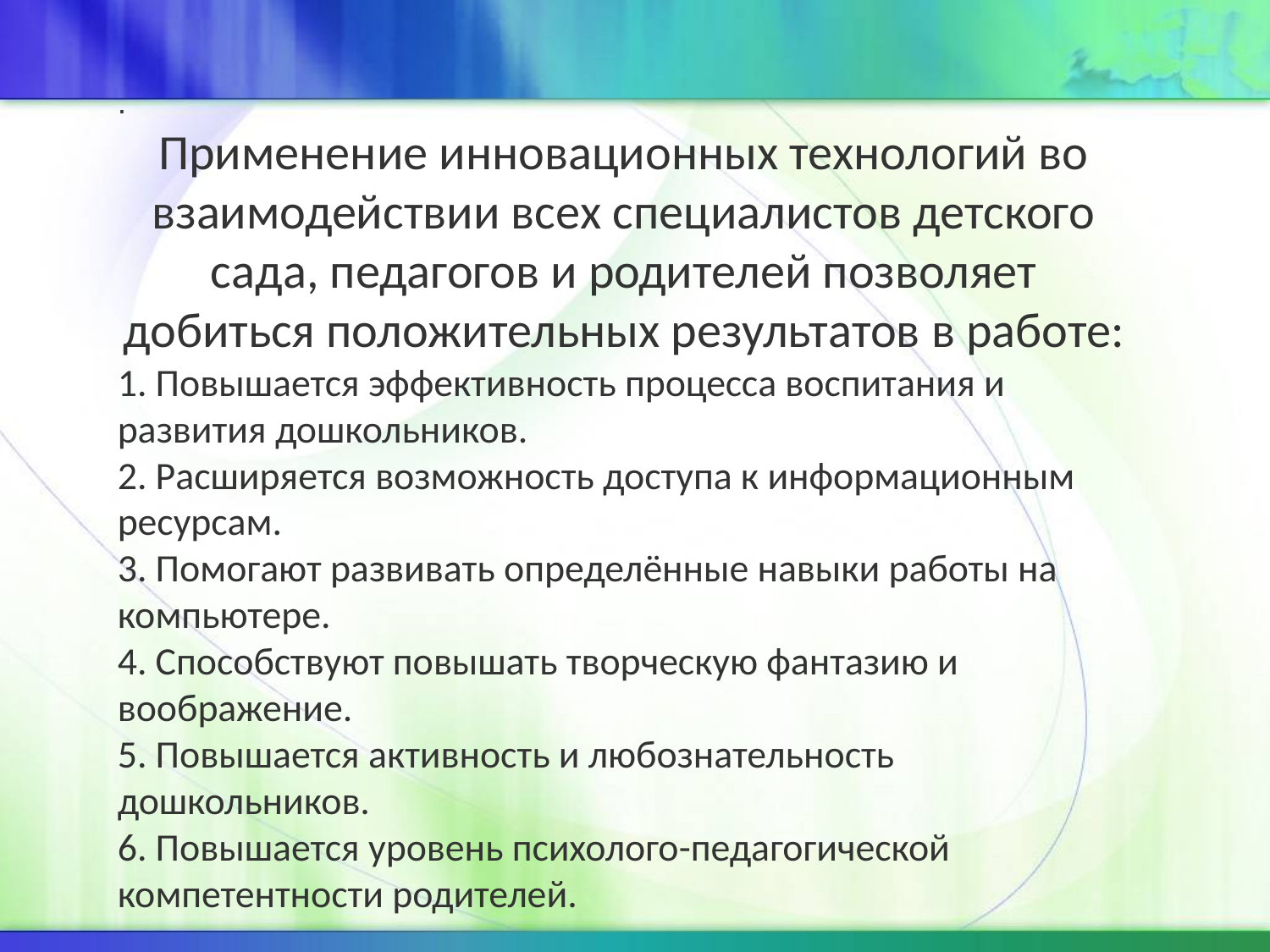

.
Применение инновационных технологий во взаимодействии всех специалистов детского сада, педагогов и родителей позволяет добиться положительных результатов в работе:
1. Повышается эффективность процесса воспитания и развития дошкольников.
2. Расширяется возможность доступа к информационным ресурсам.
3. Помогают развивать определённые навыки работы на компьютере.
4. Способствуют повышать творческую фантазию и воображение.
5. Повышается активность и любознательность дошкольников.
6. Повышается уровень психолого-педагогической компетентности родителей.